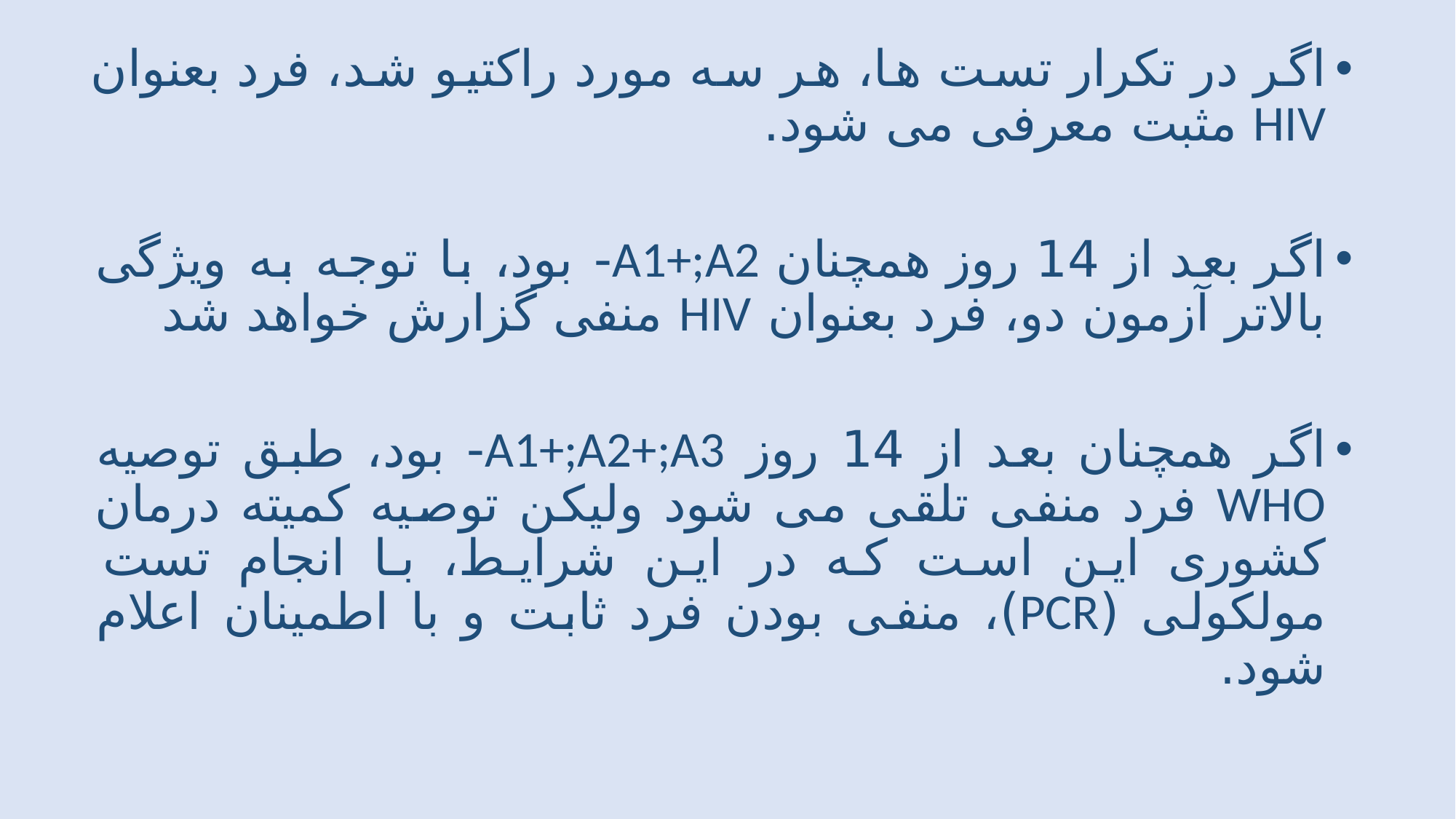

اگر در تکرار تست ها، هر سه مورد راکتیو شد، فرد بعنوان HIV مثبت معرفی می شود.

اگر بعد از 14 روز همچنان A1+;A2- بود، با توجه به ویژگی بالاتر آزمون دو، فرد بعنوان HIV منفی گزارش خواهد شد

اگر همچنان بعد از 14 روز A1+;A2+;A3- بود، طبق توصیه WHO فرد منفی تلقی می شود ولیکن توصیه کمیته درمان کشوری این است که در این شرایط، با انجام تست مولکولی (PCR)، منفی بودن فرد ثابت و با اطمینان اعلام شود.